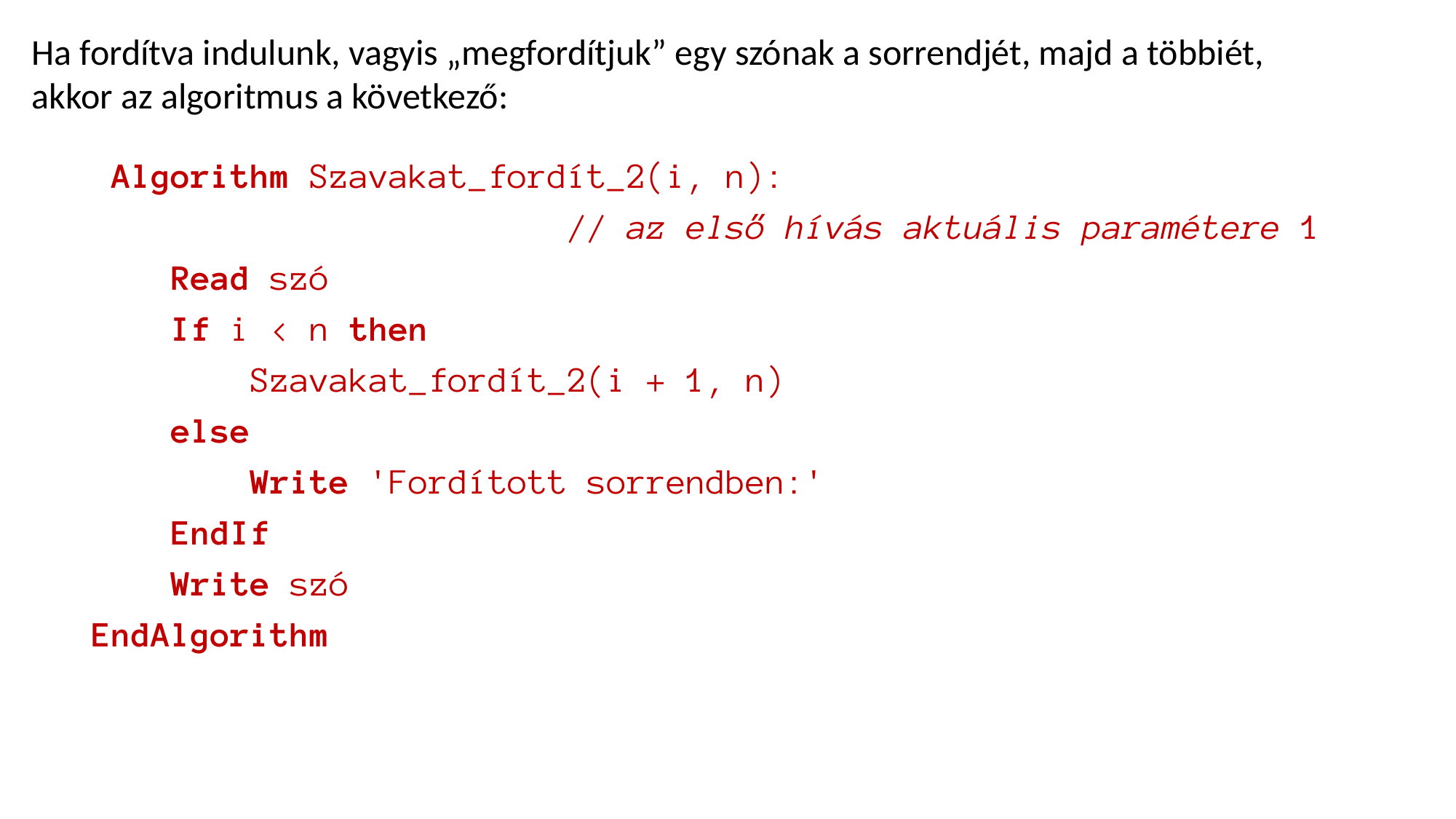

Ha fordítva indulunk, vagyis „megfordítjuk” egy szónak a sorrendjét, majd a többiét, akkor az algoritmus a következő:
 Algorithm Szavakat_fordít_2(i, n):
                        // az első hívás aktuális paramétere 1
    Read szó
    If i < n then
        Szavakat_fordít_2(i + 1, n)
    else
        Write 'Fordított sorrendben:'
    EndIf
    Write szó
EndAlgorithm